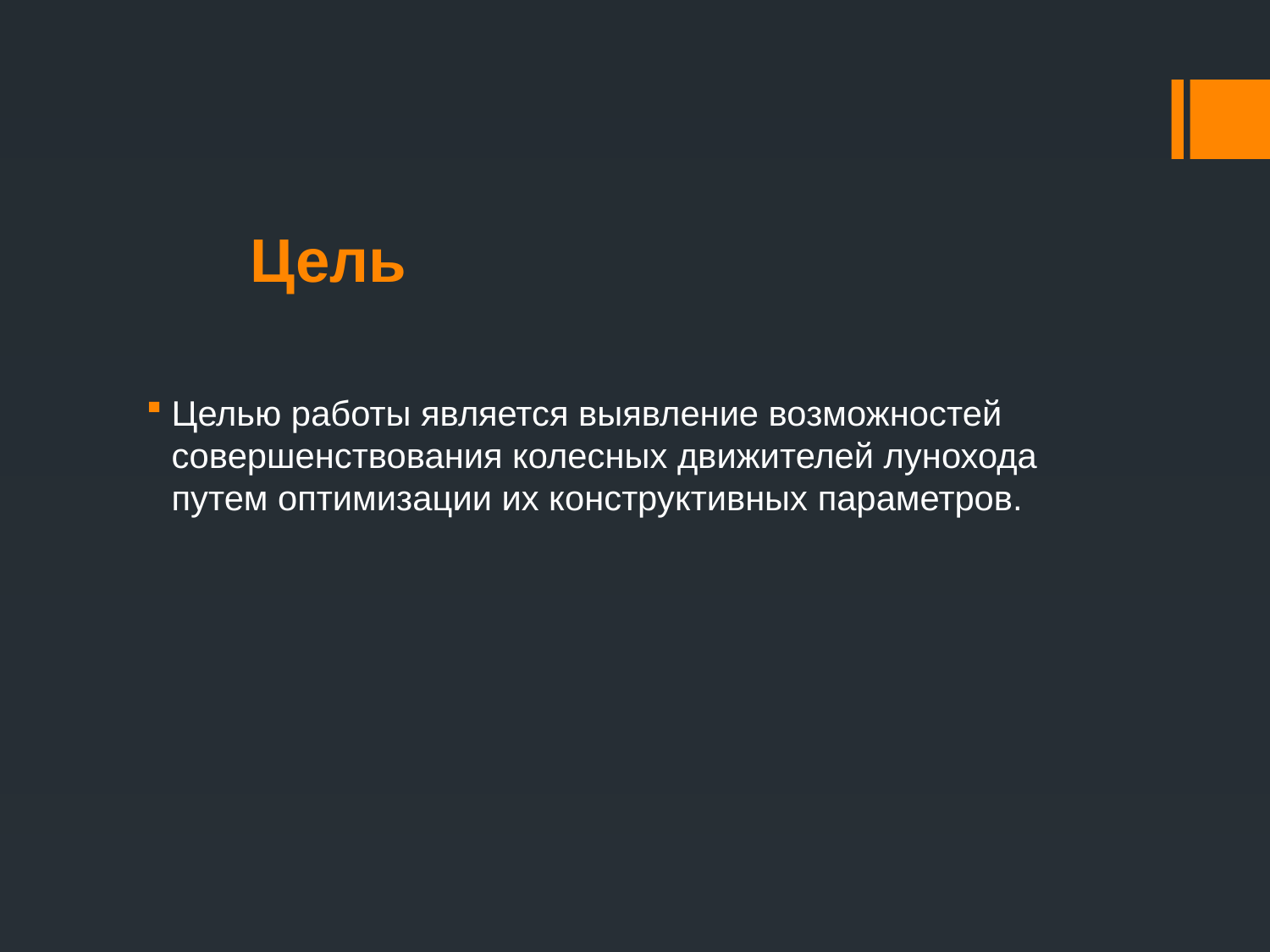

# Цель
Целью работы является выявление возможностей совершенствования колесных движителей лунохода путем оптимизации их конструктивных параметров.